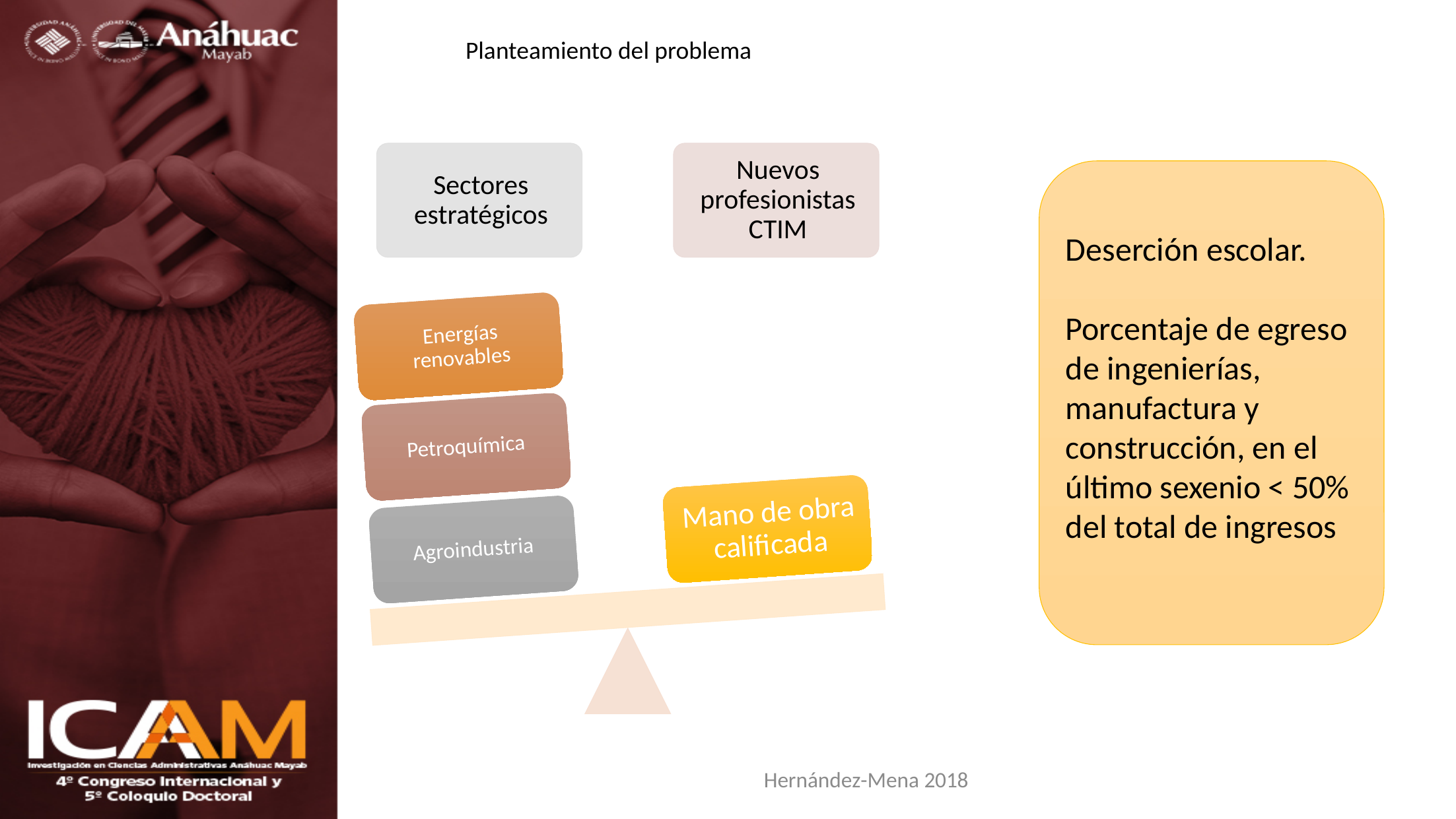

# Planteamiento del problema
Sectores estratégicos
Nuevos profesionistas CTIM
Agroindustria
Petroquímica
Energías renovables
Mano de obra calificada
Deserción escolar.

Porcentaje de egreso de ingenierías, manufactura y construcción, en el último sexenio < 50% del total de ingresos

Hernández-Mena 2018